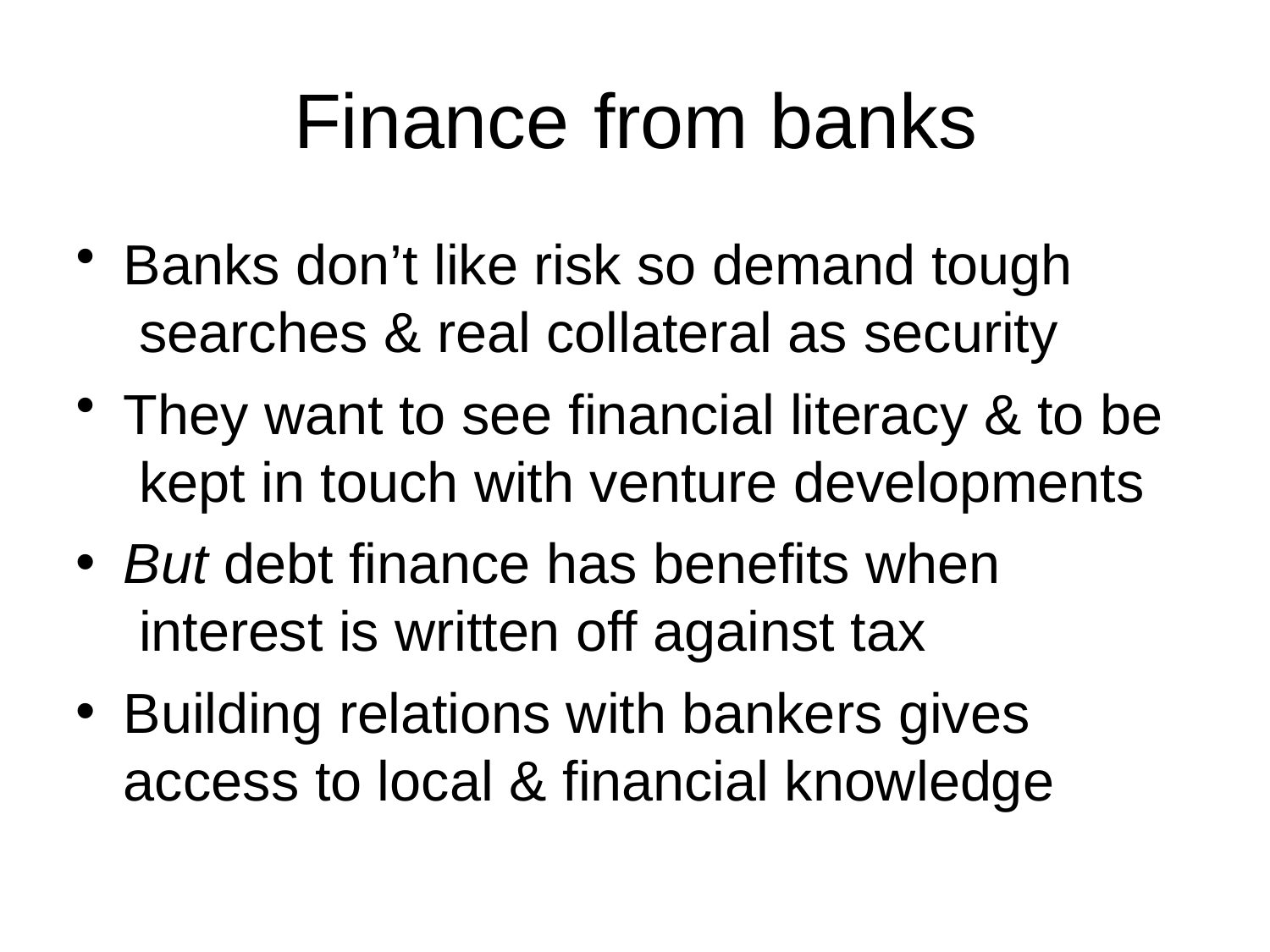

# Finance	from banks
Banks don’t like risk so demand tough  searches & real collateral as security
They want to see financial literacy & to be  kept in touch with venture developments
But debt finance has benefits when  interest is written off against tax
Building relations with bankers gives  access to local & financial knowledge